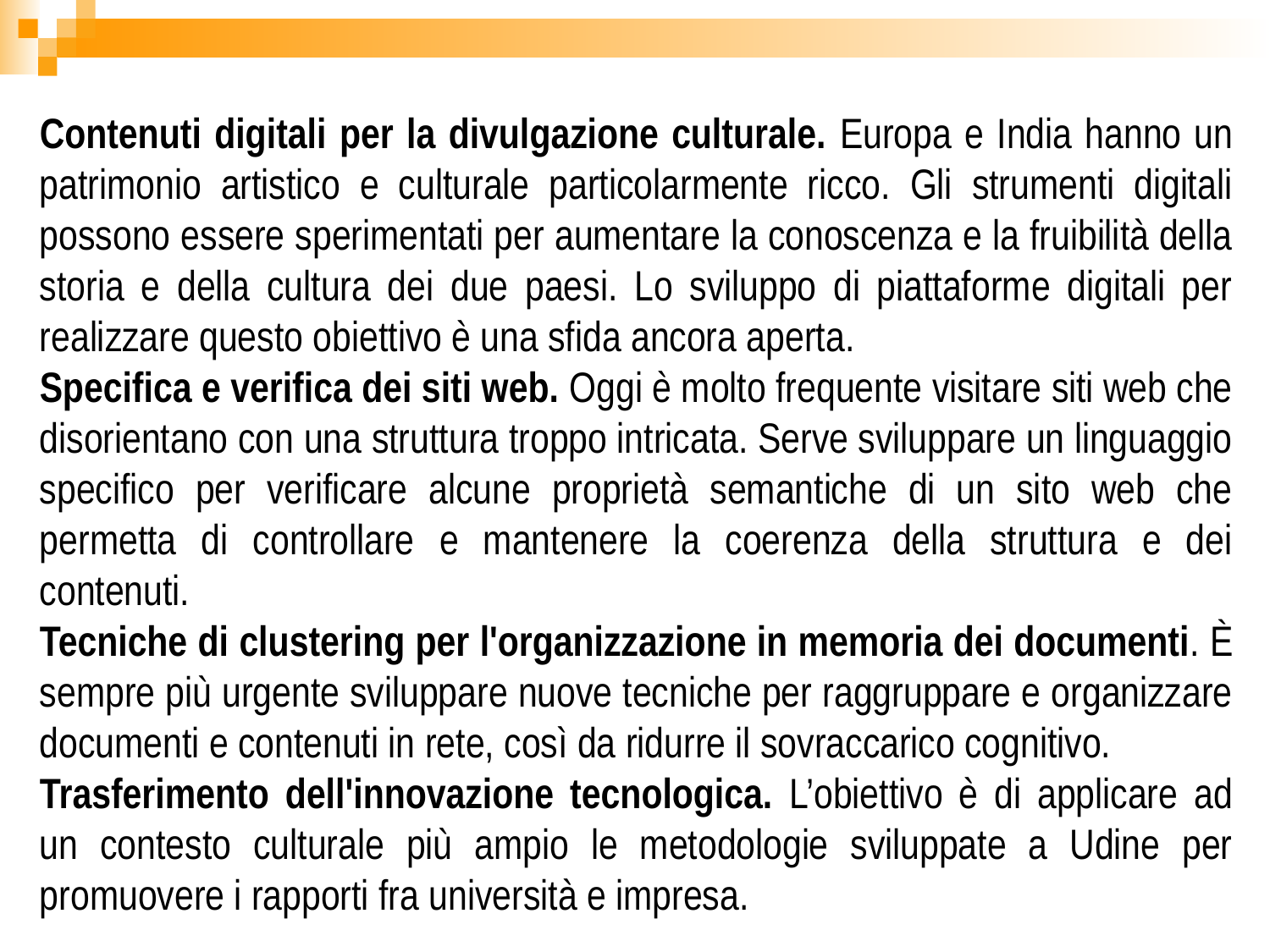

Contenuti digitali per la divulgazione culturale. Europa e India hanno un patrimonio artistico e culturale particolarmente ricco. Gli strumenti digitali possono essere sperimentati per aumentare la conoscenza e la fruibilità della storia e della cultura dei due paesi. Lo sviluppo di piattaforme digitali per realizzare questo obiettivo è una sfida ancora aperta.
Specifica e verifica dei siti web. Oggi è molto frequente visitare siti web che disorientano con una struttura troppo intricata. Serve sviluppare un linguaggio specifico per verificare alcune proprietà semantiche di un sito web che permetta di controllare e mantenere la coerenza della struttura e dei contenuti.
Tecniche di clustering per l'organizzazione in memoria dei documenti. È sempre più urgente sviluppare nuove tecniche per raggruppare e organizzare documenti e contenuti in rete, così da ridurre il sovraccarico cognitivo.
Trasferimento dell'innovazione tecnologica. L’obiettivo è di applicare ad un contesto culturale più ampio le metodologie sviluppate a Udine per promuovere i rapporti fra università e impresa.